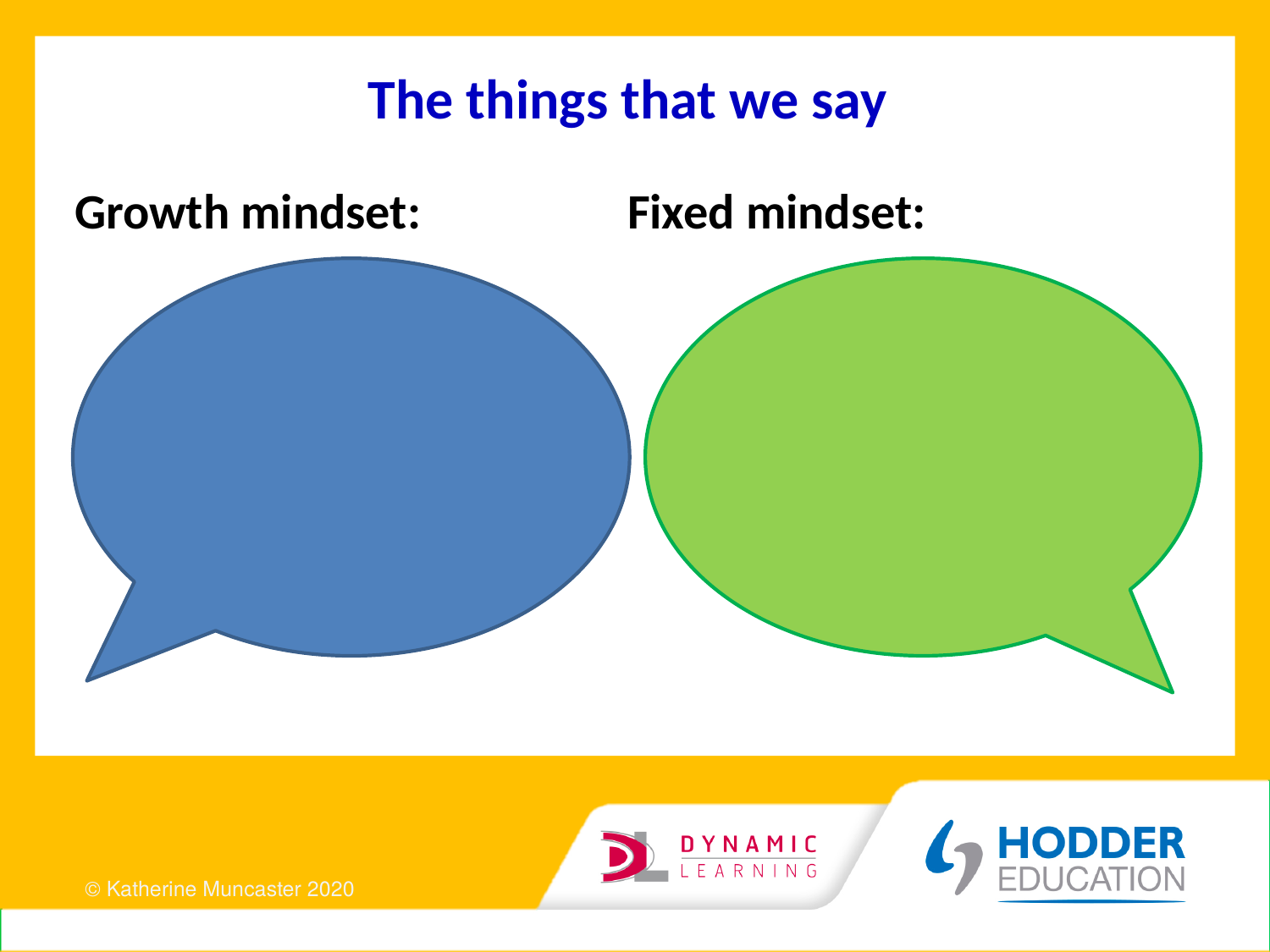

# The things that we say
Fixed mindset:

Growth mindset: